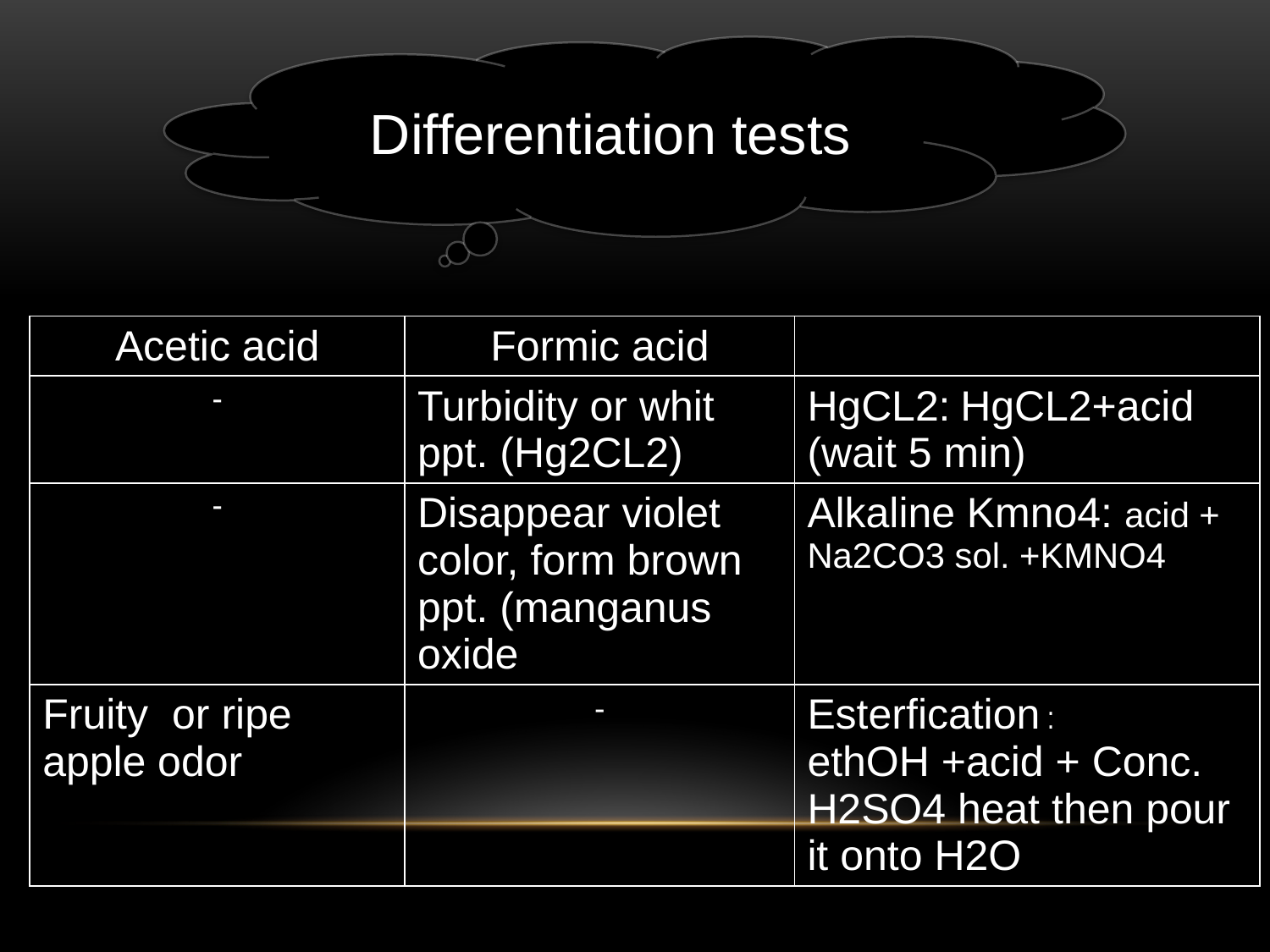

Differentiation tests
| Acetic acid | Formic acid |  |
| --- | --- | --- |
| - | Turbidity or whit ppt. (Hg2CL2) | HgCL2: HgCL2+acid (wait 5 min) |
| - | Disappear violet color, form brown ppt. (manganus oxide | Alkaline Kmno4: acid + Na2CO3 sol. +KMNO4 |
| Fruity or ripe apple odor | - | Esterfication : ethOH +acid + Conc. H2SO4 heat then pour it onto H2O |